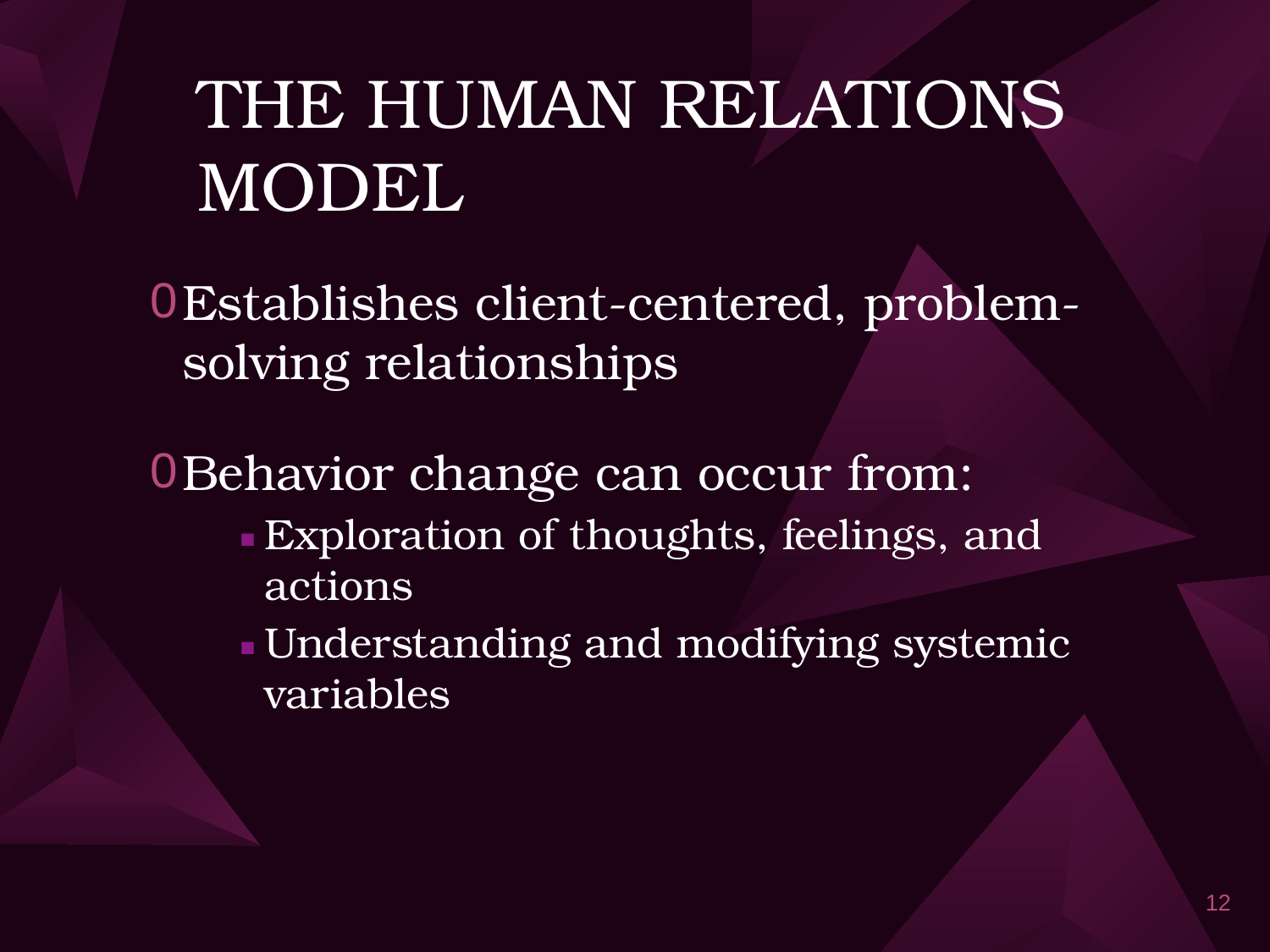

# The Human Relations Model
Establishes client-centered, problem-solving relationships
Behavior change can occur from:
Exploration of thoughts, feelings, and actions
Understanding and modifying systemic variables
12